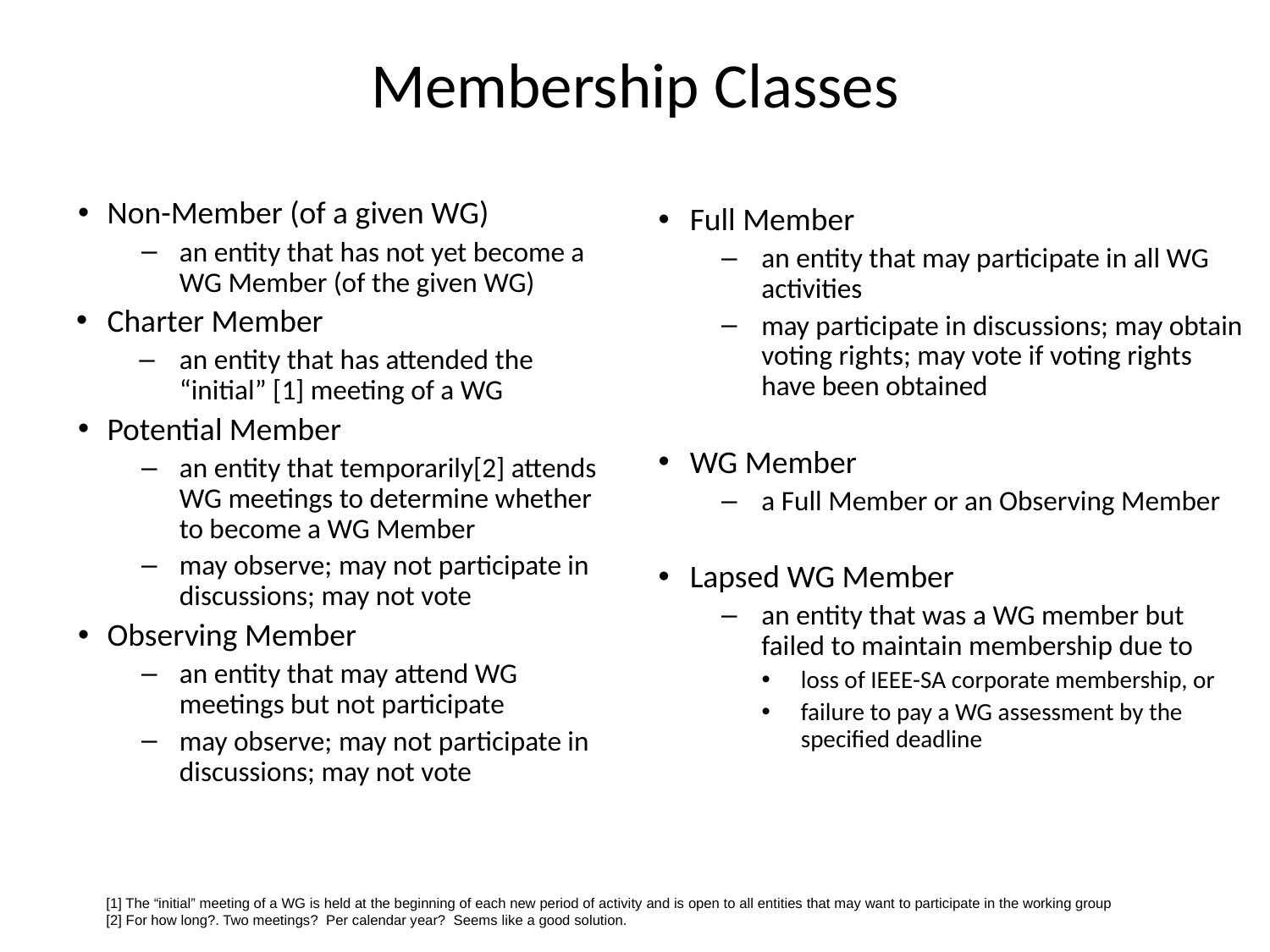

# Membership Classes
Non-Member (of a given WG)
an entity that has not yet become a WG Member (of the given WG)
Charter Member
an entity that has attended the “initial” [1] meeting of a WG
Potential Member
an entity that temporarily[2] attends WG meetings to determine whether to become a WG Member
may observe; may not participate in discussions; may not vote
Observing Member
an entity that may attend WG meetings but not participate
may observe; may not participate in discussions; may not vote
Full Member
an entity that may participate in all WG activities
may participate in discussions; may obtain voting rights; may vote if voting rights have been obtained

WG Member
a Full Member or an Observing Member

Lapsed WG Member
an entity that was a WG member but failed to maintain membership due to
loss of IEEE-SA corporate membership, or
failure to pay a WG assessment by the specified deadline
[1] The “initial” meeting of a WG is held at the beginning of each new period of activity and is open to all entities that may want to participate in the working group
[2] For how long?. Two meetings?  Per calendar year?  Seems like a good solution.